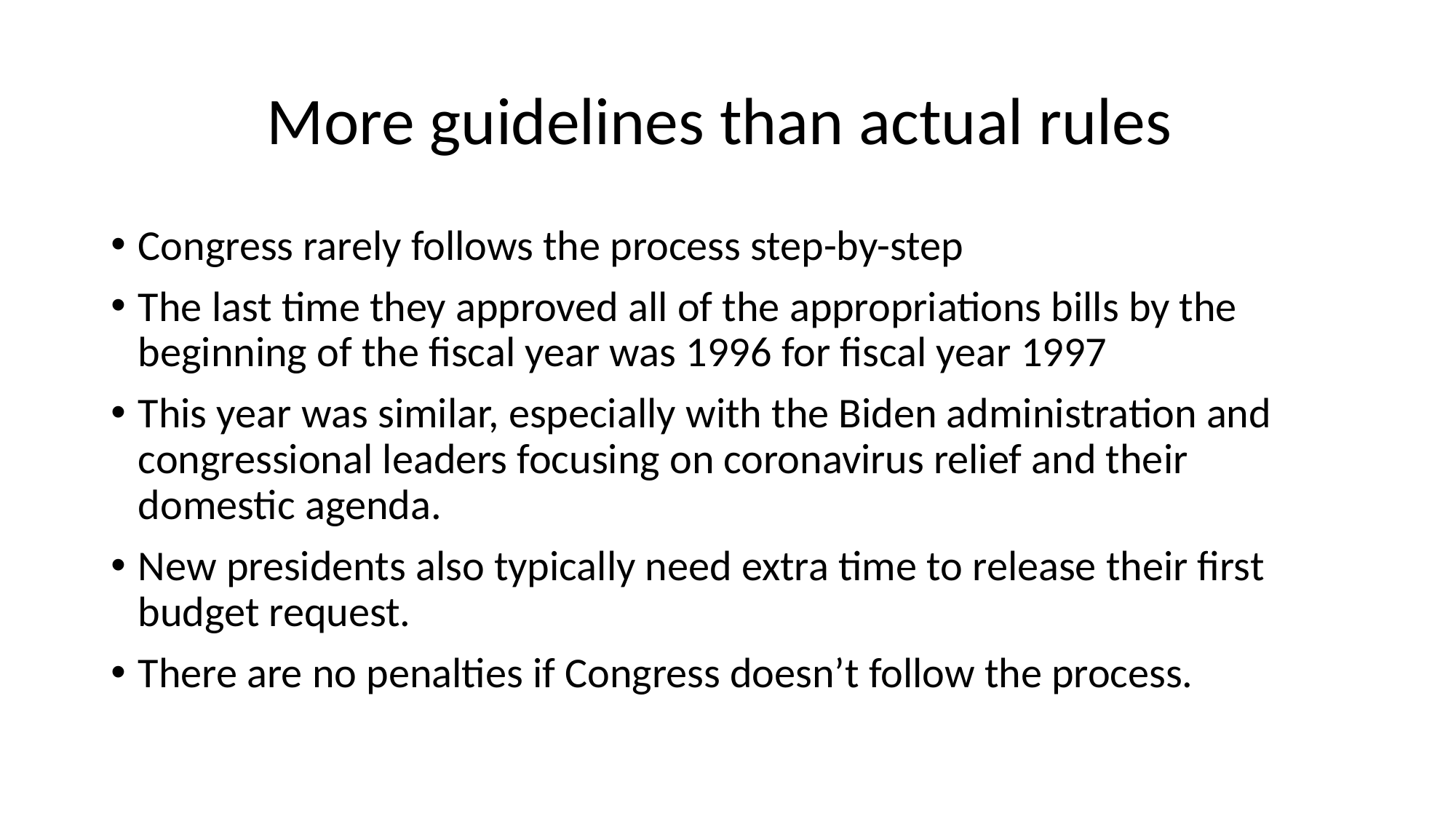

# More guidelines than actual rules
Congress rarely follows the process step-by-step
The last time they approved all of the appropriations bills by the beginning of the fiscal year was 1996 for fiscal year 1997
This year was similar, especially with the Biden administration and congressional leaders focusing on coronavirus relief and their domestic agenda.
New presidents also typically need extra time to release their first budget request.
There are no penalties if Congress doesn’t follow the process.